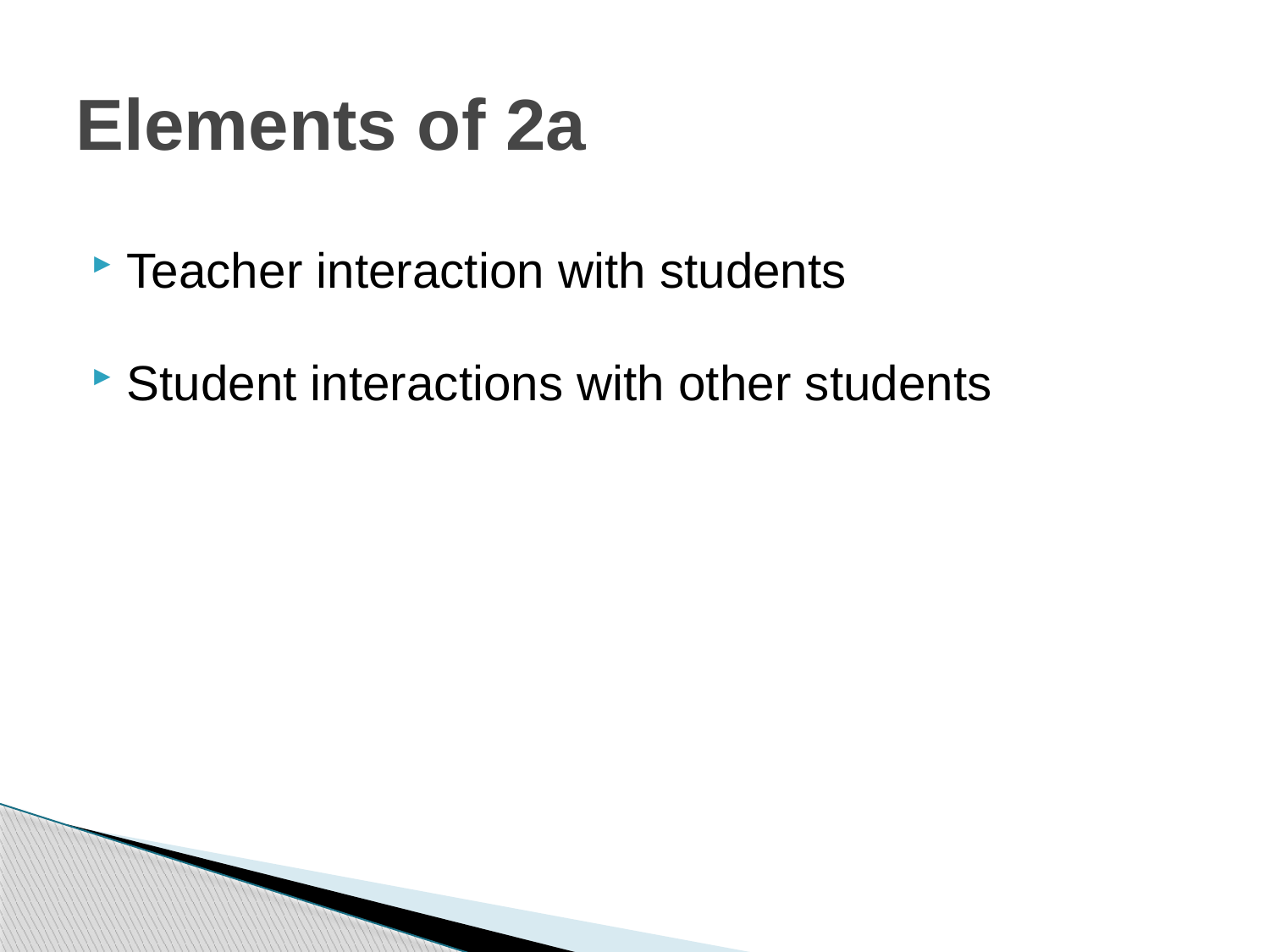

# Elements of 2a
Teacher interaction with students
Student interactions with other students